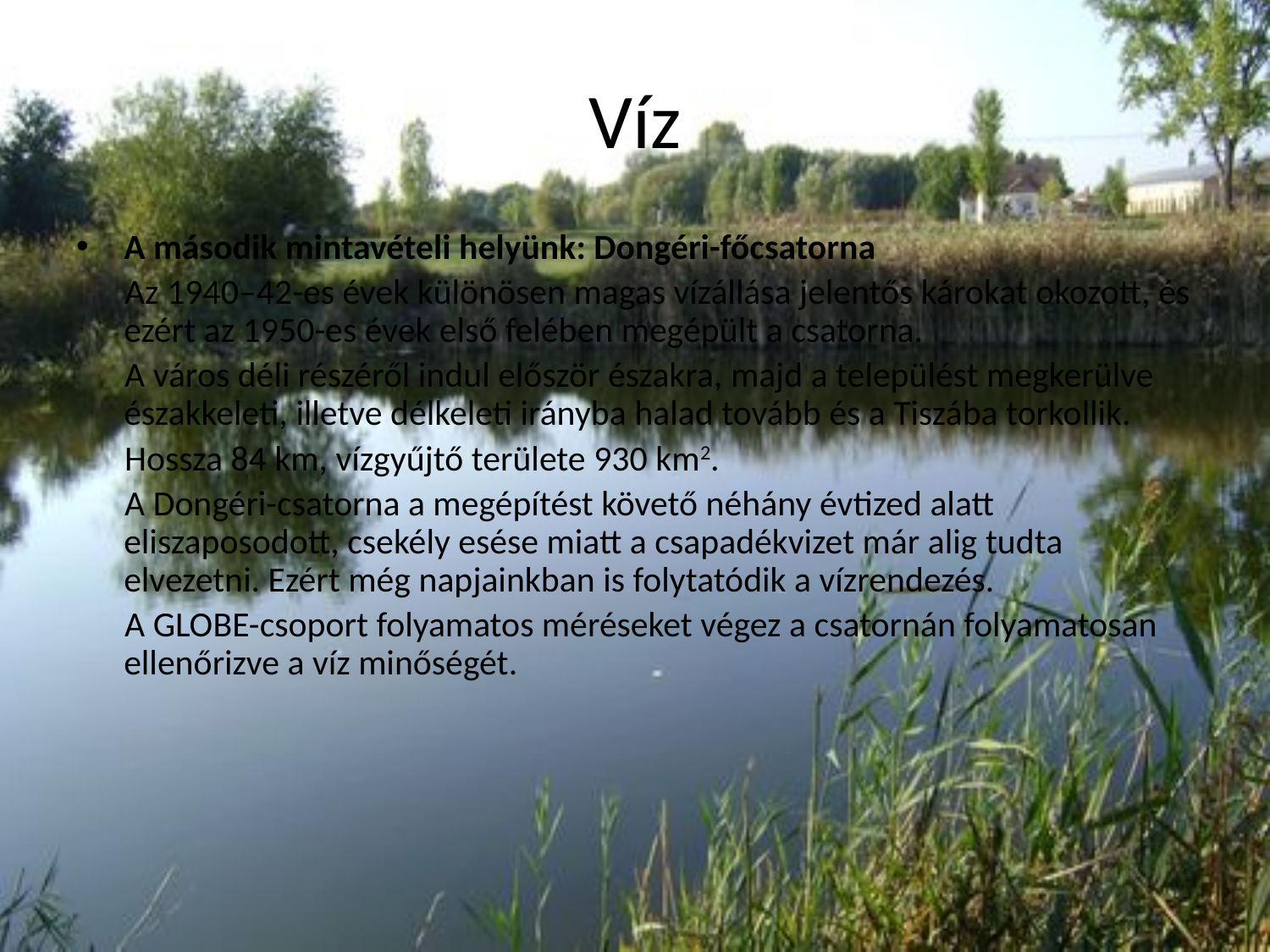

# Víz
A második mintavételi helyünk: Dongéri-főcsatorna
      Az 1940–42-es évek különösen magas vízállása jelentős károkat okozott, és ezért az 1950-es évek első felében megépült a csatorna.
      A város déli részéről indul először északra, majd a települést megkerülve északkeleti, illetve délkeleti irányba halad tovább és a Tiszába torkollik.
      Hossza 84 km, vízgyűjtő területe 930 km2.
      A Dongéri-csatorna a megépítést követő néhány évtized alatt eliszaposodott, csekély esése miatt a csapadékvizet már alig tudta elvezetni. Ezért még napjainkban is folytatódik a vízrendezés.
      A GLOBE-csoport folyamatos méréseket végez a csatornán folyamatosan ellenőrizve a víz minőségét.